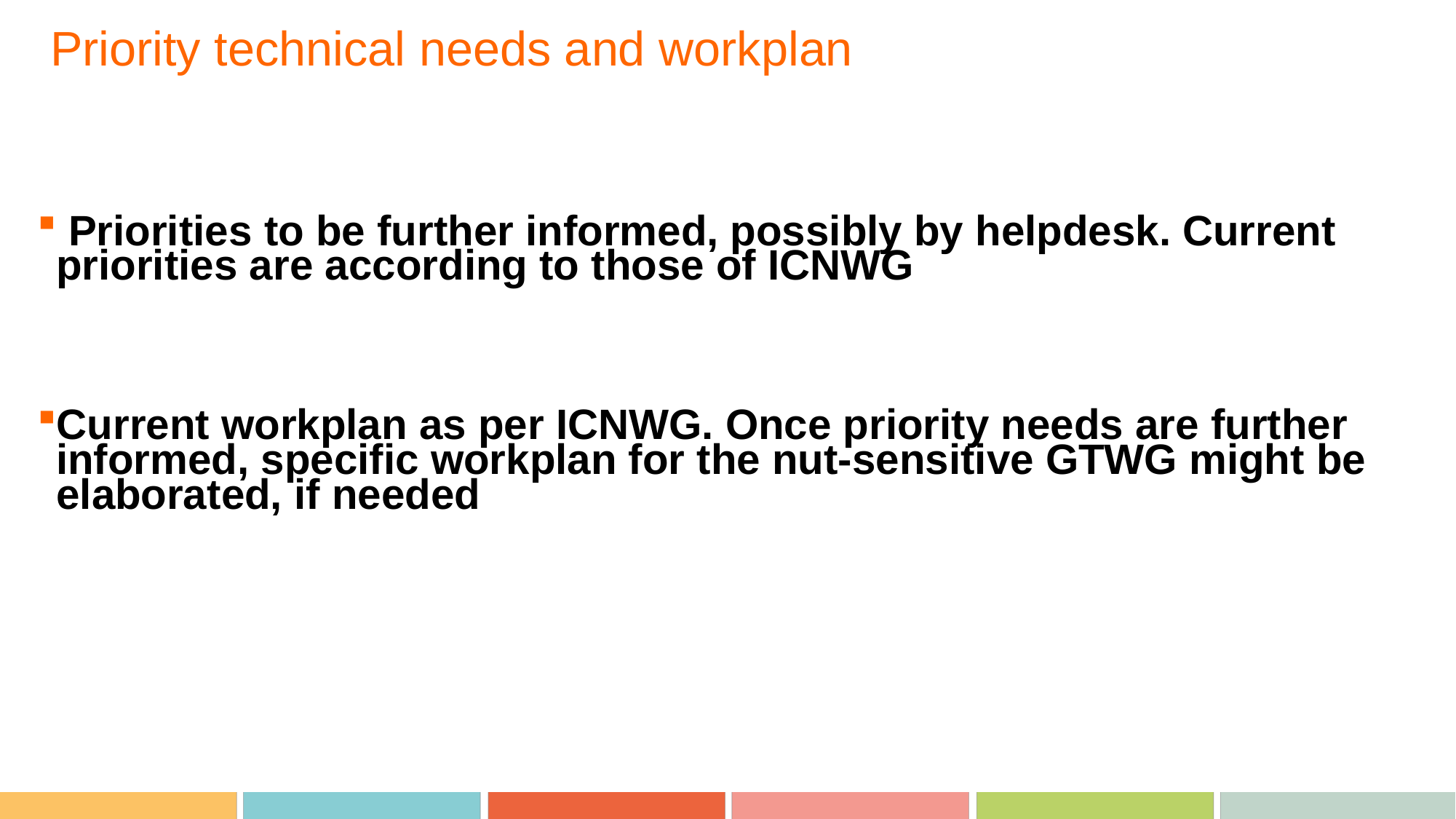

Priority technical needs and workplan

 Priorities to be further informed, possibly by helpdesk. Current priorities are according to those of ICNWG

Current workplan as per ICNWG. Once priority needs are further informed, specific workplan for the nut-sensitive GTWG might be elaborated, if needed